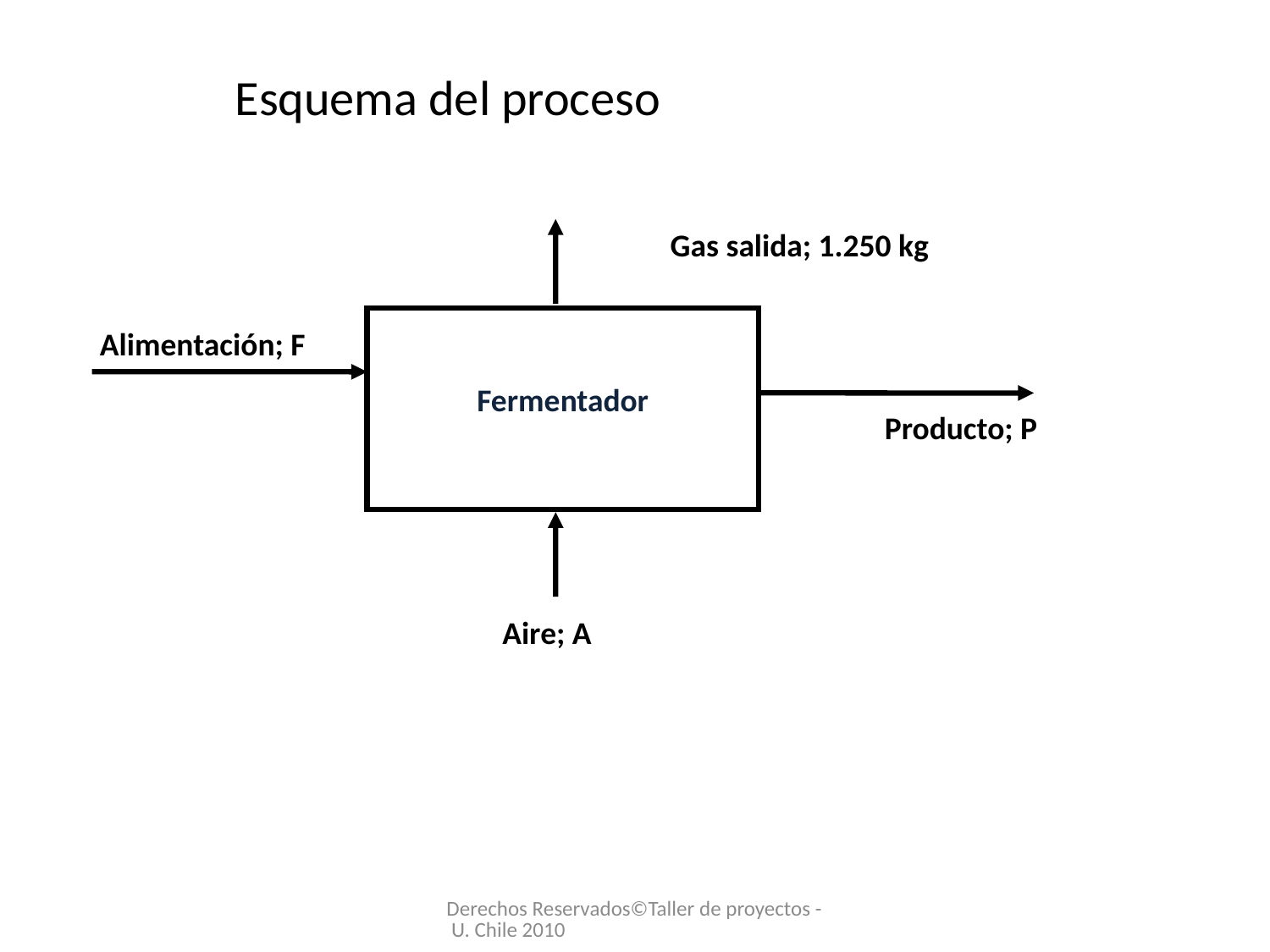

Esquema del proceso
Gas salida; 1.250 kg

Alimentación; F

Fermentador

Producto; P

Aire; A
Derechos Reservados©Taller de proyectos - U. Chile 2010